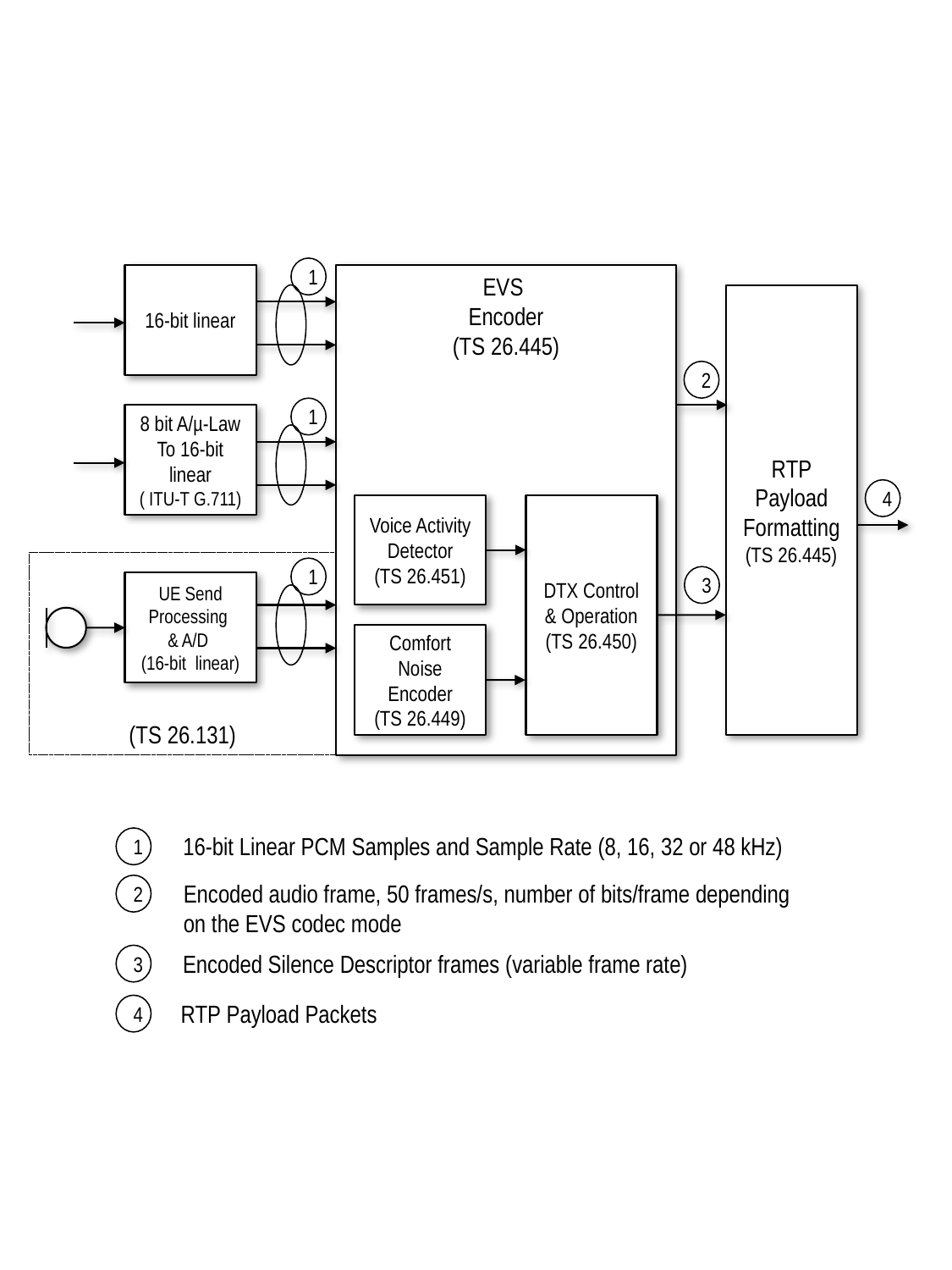

1

16-bit linear
EVS
Encoder
(TS 26.445)
RTP Payload
Formatting
(TS 26.445)
2
1

8 bit A/µ-Law
To 16-bit linear
( ITU-T G.711)
4
Voice Activity Detector
(TS 26.451)
DTX Control & Operation
(TS 26.450)
(TS 26.131)
1

3
UE Send Processing
& A/D
(16-bit  linear)

Comfort Noise Encoder
(TS 26.449)
16-bit Linear PCM Samples and Sample Rate (8, 16, 32 or 48 kHz)
1
Encoded audio frame, 50 frames/s, number of bits/frame depending
on the EVS codec mode
2
Encoded Silence Descriptor frames (variable frame rate)
3
RTP Payload Packets
4